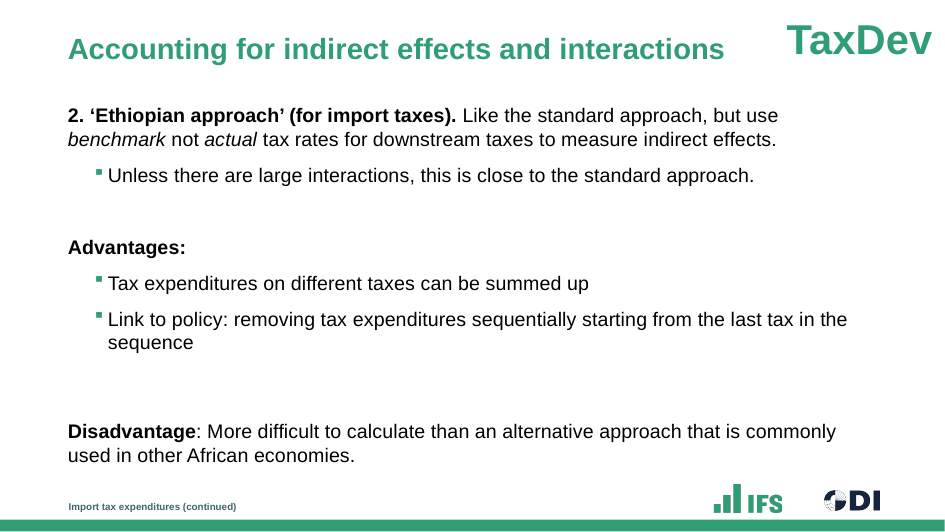

# Accounting for indirect effects and interactions
2. ‘Ethiopian approach’ (for import taxes). Like the standard approach, but use benchmark not actual tax rates for downstream taxes to measure indirect effects.
Unless there are large interactions, this is close to the standard approach.

Advantages:
Tax expenditures on different taxes can be summed up
Link to policy: removing tax expenditures sequentially starting from the last tax in the sequence

Disadvantage: More difficult to calculate than an alternative approach that is commonly used in other African economies.

Import tax expenditures (continued)